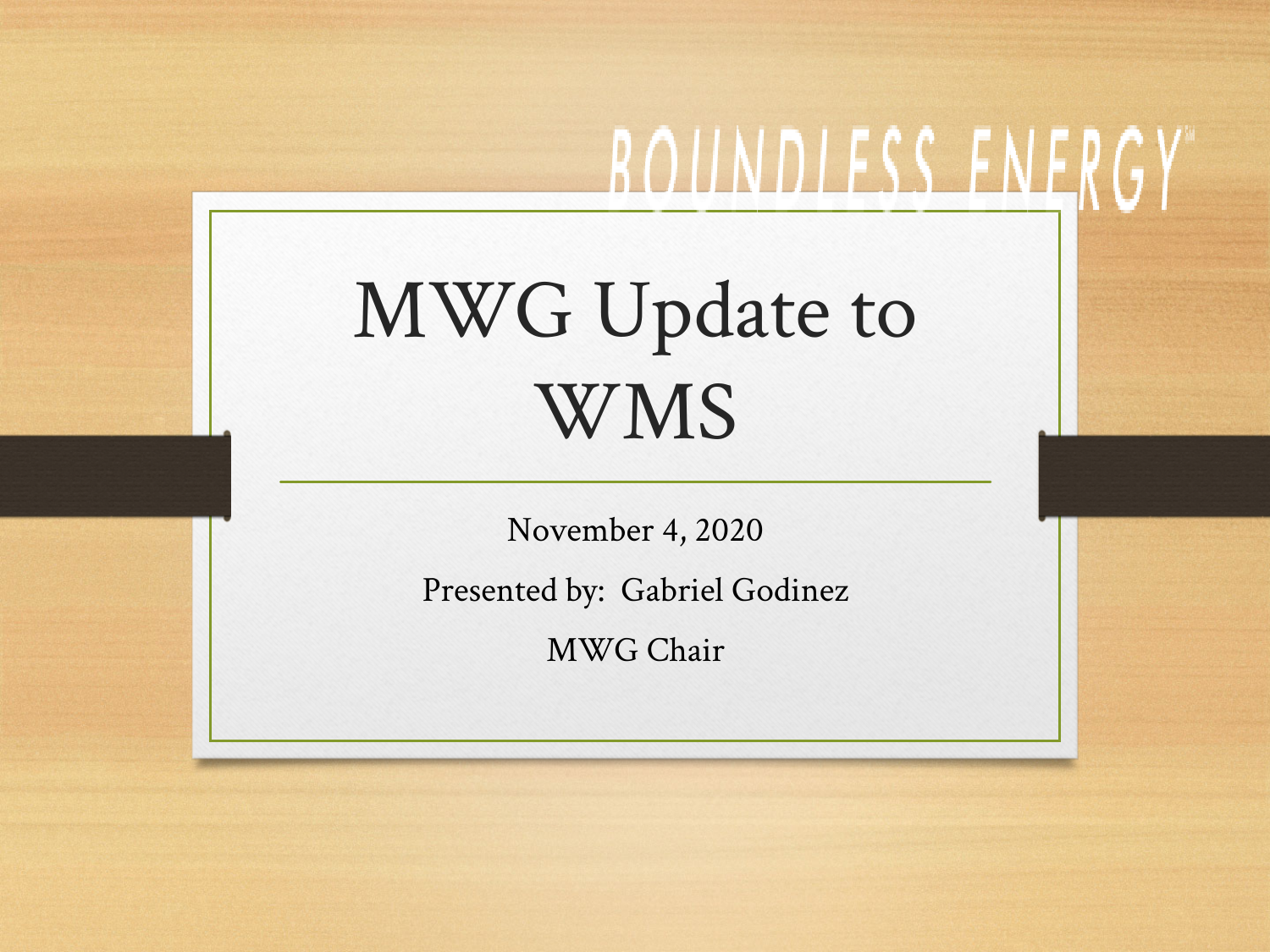

# MWG Update to WMS
November 4, 2020
Presented by:  Gabriel Godinez
MWG Chair